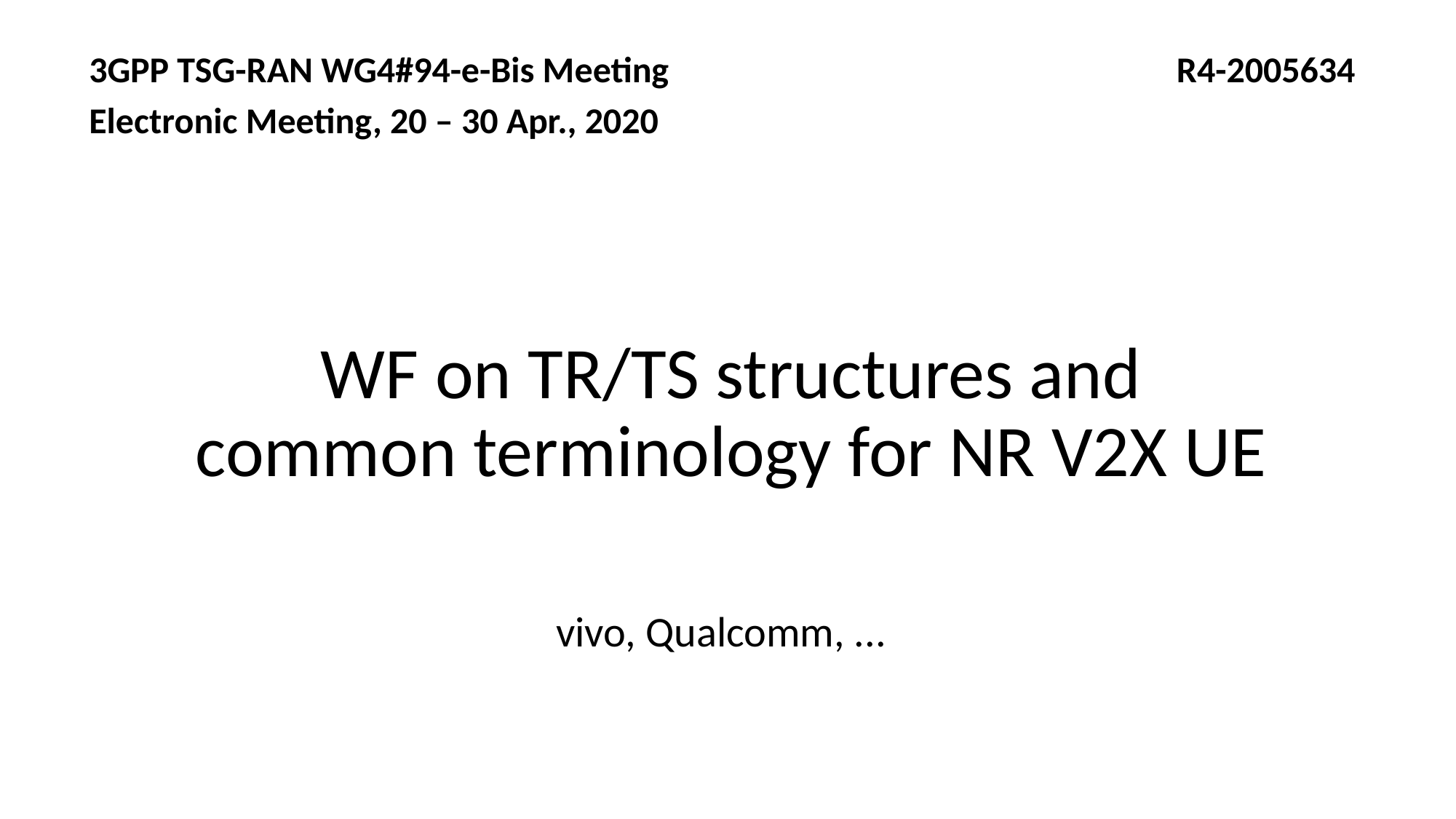

3GPP TSG-RAN WG4#94-e-Bis Meeting                                                              R4-2005634
Electronic Meeting, 20 – 30 Apr., 2020
# WF on TR/TS structures and common terminology for NR V2X UE
vivo, Qualcomm, ...